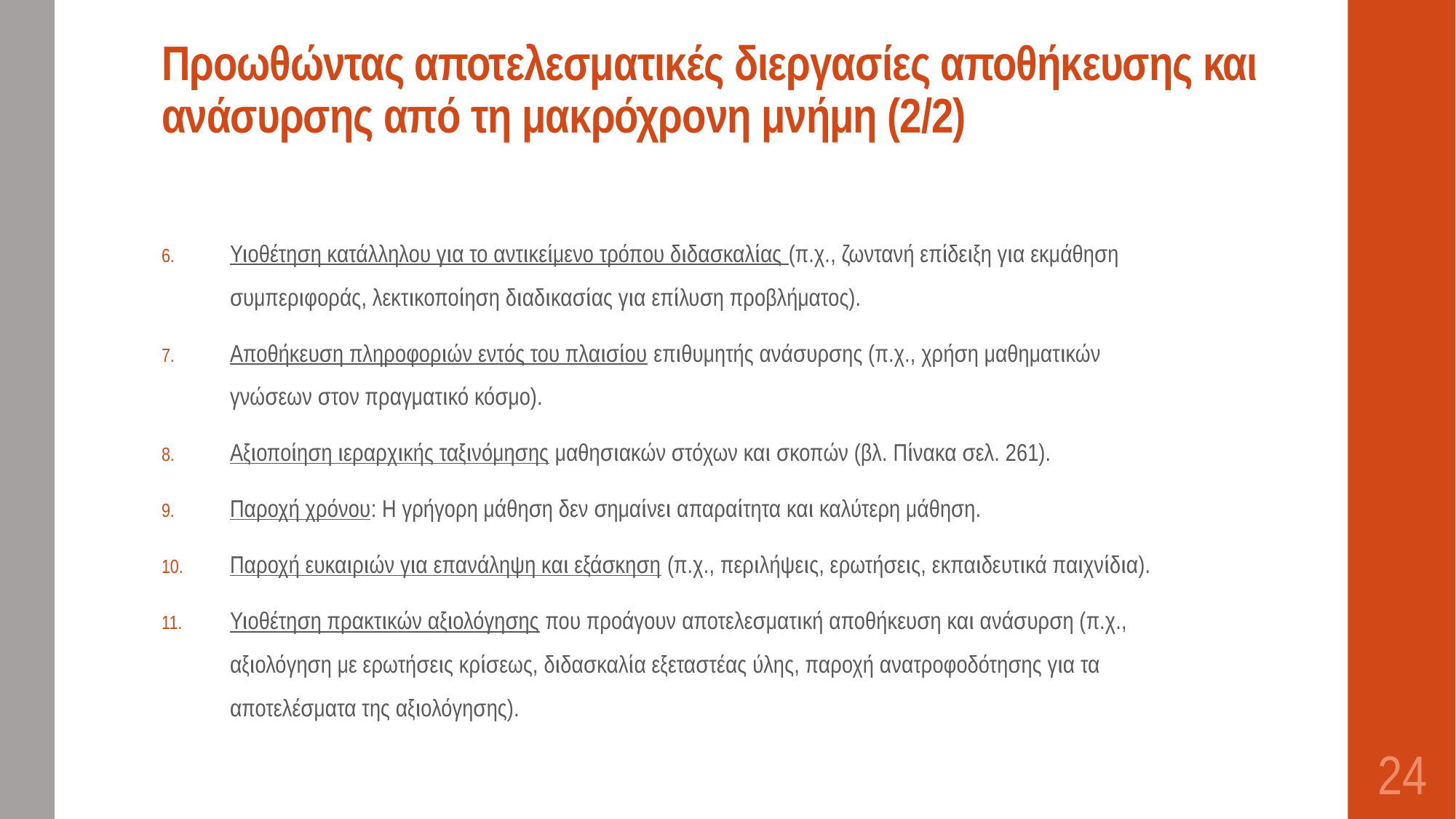

# Προωθώντας αποτελεσματικές διεργασίες αποθήκευσης και ανάσυρσης από τη μακρόχρονη μνήμη (2/2)
Υιοθέτηση κατάλληλου για το αντικείμενο τρόπου διδασκαλίας (π.χ., ζωντανή επίδειξη για εκμάθηση συμπεριφοράς, λεκτικοποίηση διαδικασίας για επίλυση προβλήματος).
Αποθήκευση πληροφοριών εντός του πλαισίου επιθυμητής ανάσυρσης (π.χ., χρήση μαθηματικών γνώσεων στον πραγματικό κόσμο).
Αξιοποίηση ιεραρχικής ταξινόμησης μαθησιακών στόχων και σκοπών (βλ. Πίνακα σελ. 261).
Παροχή χρόνου: Η γρήγορη μάθηση δεν σημαίνει απαραίτητα και καλύτερη μάθηση.
Παροχή ευκαιριών για επανάληψη και εξάσκηση (π.χ., περιλήψεις, ερωτήσεις, εκπαιδευτικά παιχνίδια).
Υιοθέτηση πρακτικών αξιολόγησης που προάγουν αποτελεσματική αποθήκευση και ανάσυρση (π.χ., αξιολόγηση με ερωτήσεις κρίσεως, διδασκαλία εξεταστέας ύλης, παροχή ανατροφοδότησης για τα αποτελέσματα της αξιολόγησης).
24